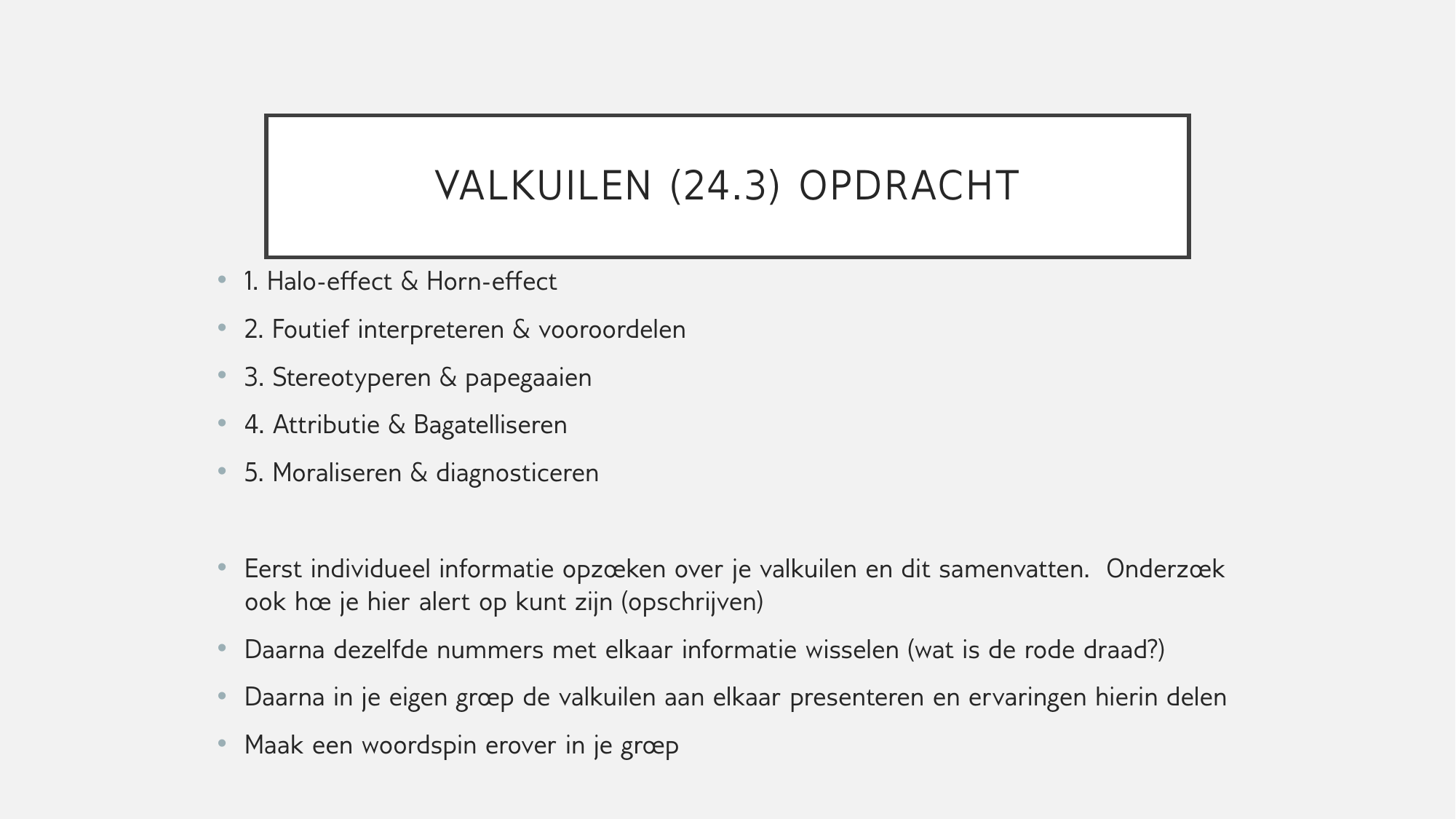

# Valkuilen (24.3) Opdracht
1. Halo-effect & Horn-effect
2. Foutief interpreteren & vooroordelen
3. Stereotyperen & papegaaien
4. Attributie & Bagatelliseren
5. Moraliseren & diagnosticeren

Eerst individueel informatie opzoeken over je valkuilen en dit samenvatten.  Onderzoek ook hoe je hier alert op kunt zijn (opschrijven)
Daarna dezelfde nummers met elkaar informatie wisselen (wat is de rode draad?)
Daarna in je eigen groep de valkuilen aan elkaar presenteren en ervaringen hierin delen
Maak een woordspin erover in je groep